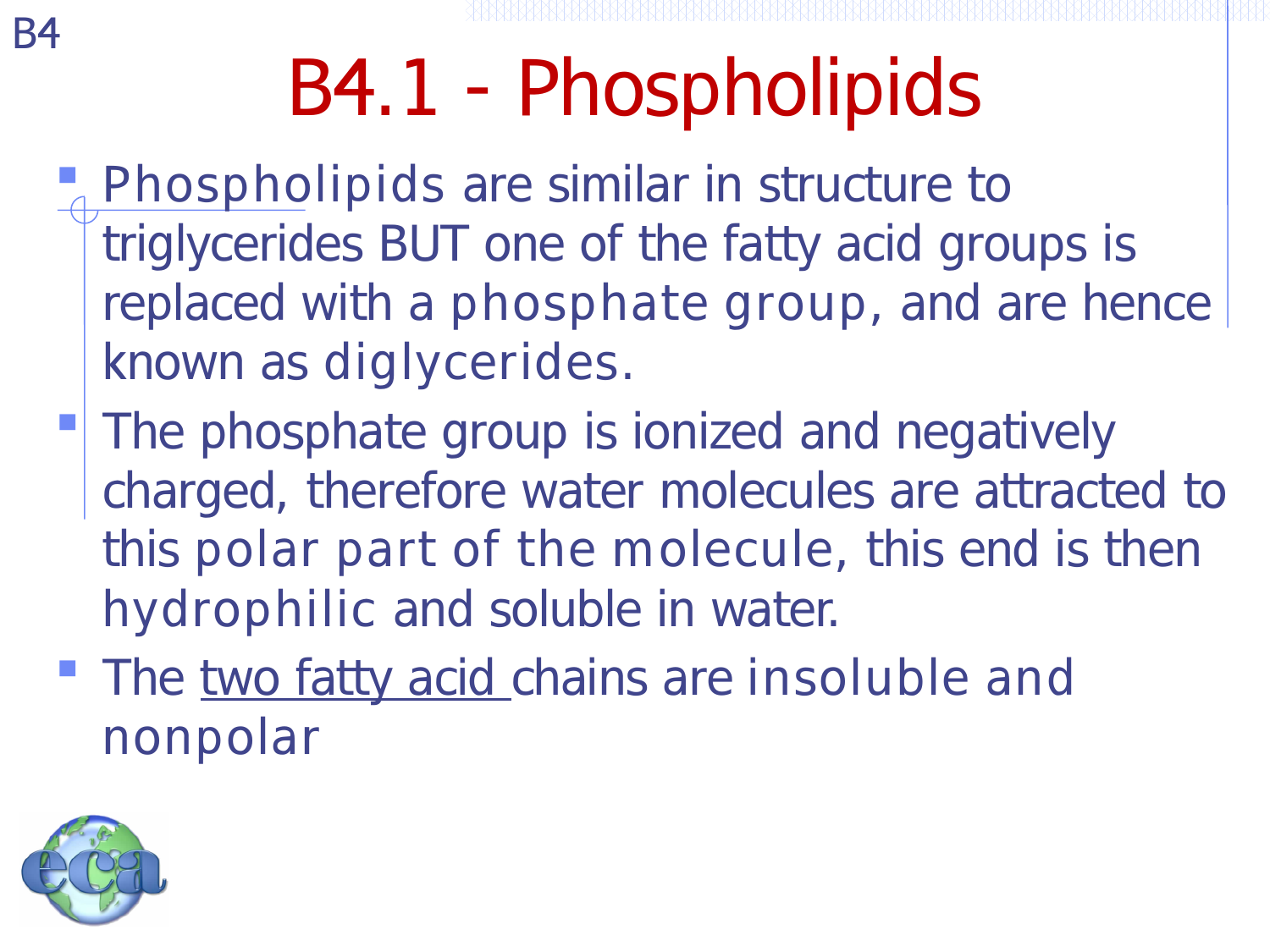

# B4.1 - Phospholipids
Phospholipids are similar in structure to triglycerides BUT one of the fatty acid groups is replaced with a phosphate group, and are hence known as diglycerides.
The phosphate group is ionized and negatively charged, therefore water molecules are attracted to this polar part of the molecule, this end is then hydrophilic and soluble in water.
The two fatty acid chains are insoluble and nonpolar